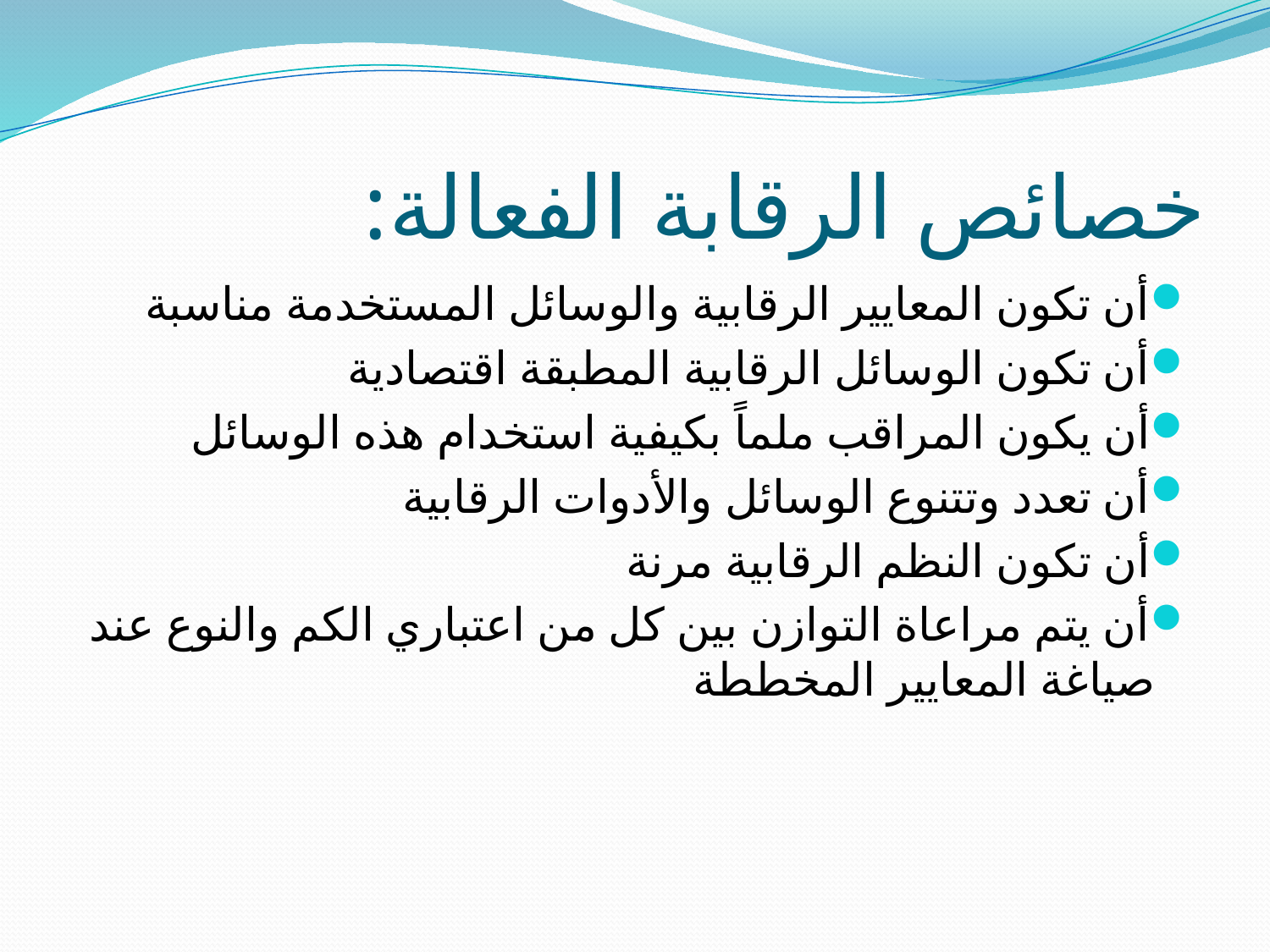

# خصائص الرقابة الفعالة:
أن تكون المعايير الرقابية والوسائل المستخدمة مناسبة
أن تكون الوسائل الرقابية المطبقة اقتصادية
أن يكون المراقب ملماً بكيفية استخدام هذه الوسائل
أن تعدد وتتنوع الوسائل والأدوات الرقابية
أن تكون النظم الرقابية مرنة
أن يتم مراعاة التوازن بين كل من اعتباري الكم والنوع عند صياغة المعايير المخططة